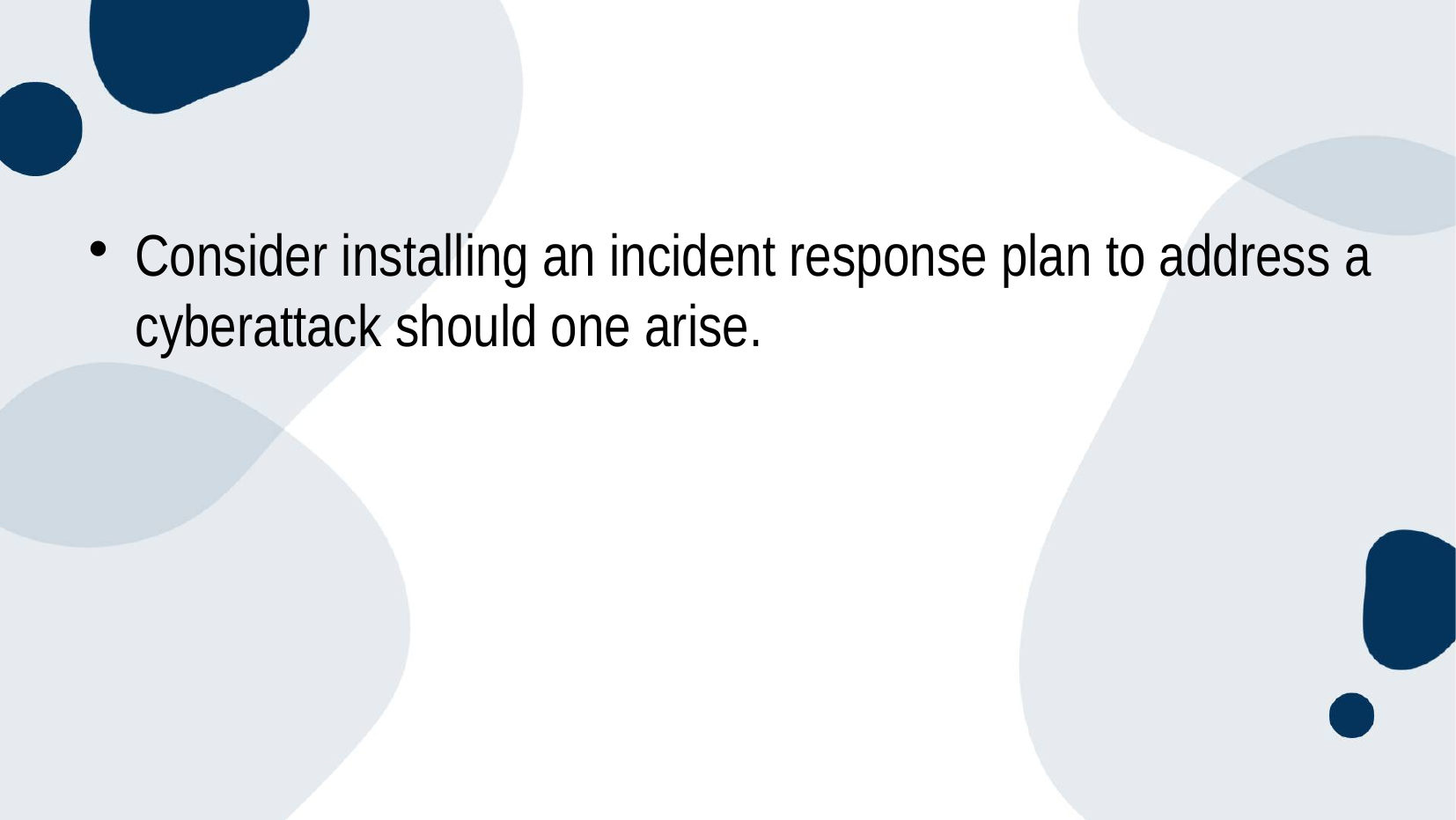

#
Consider installing an incident response plan to address a cyberattack should one arise.